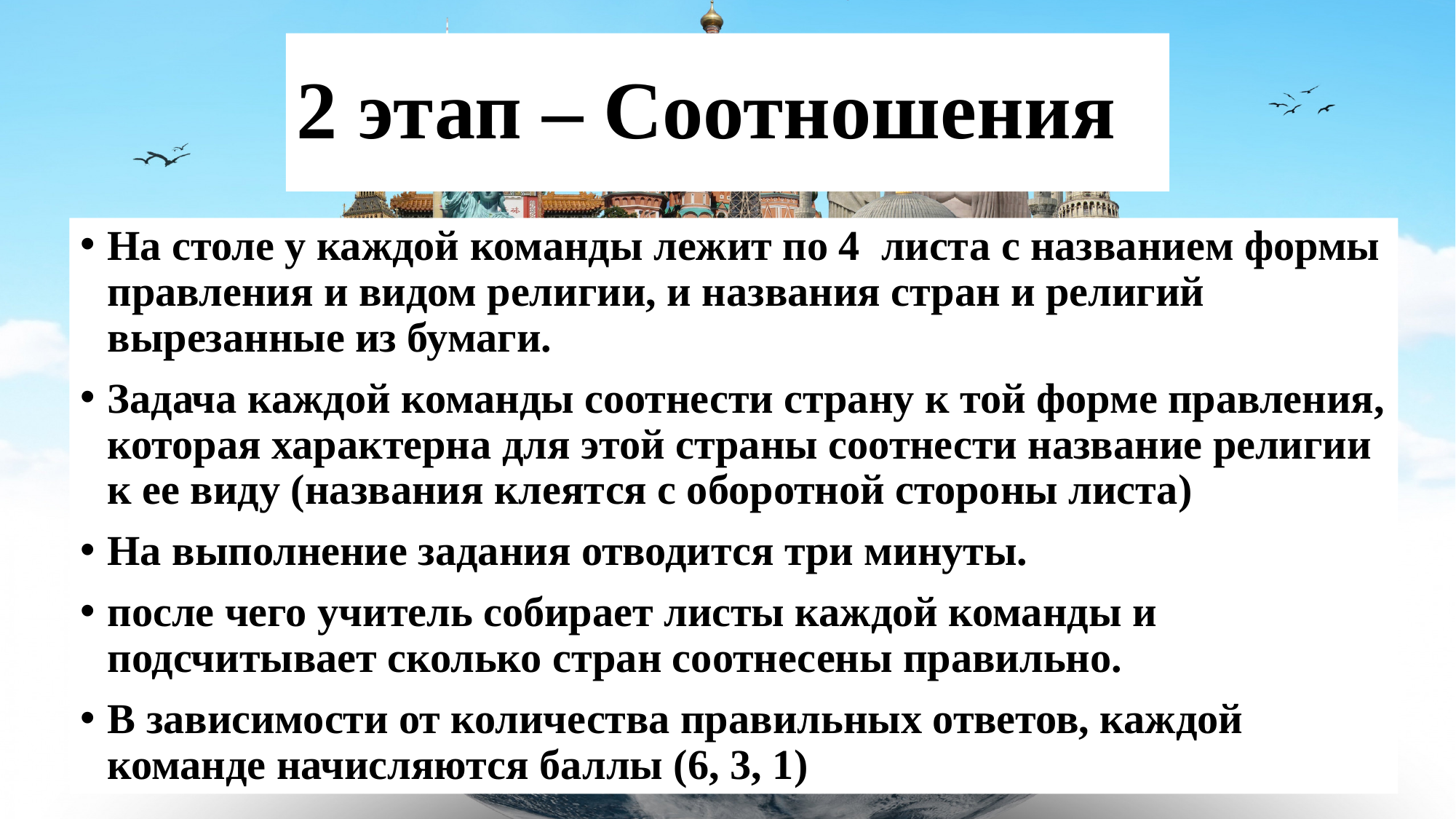

# 2 этап – Соотношения
На столе у каждой команды лежит по 4  листа с названием формы правления и видом религии, и названия стран и религий вырезанные из бумаги.
Задача каждой команды соотнести страну к той форме правления, которая характерна для этой страны соотнести название религии к ее виду (названия клеятся с оборотной стороны листа)
На выполнение задания отводится три минуты.
после чего учитель собирает листы каждой команды и подсчитывает сколько стран соотнесены правильно.
В зависимости от количества правильных ответов, каждой команде начисляются баллы (6, 3, 1)